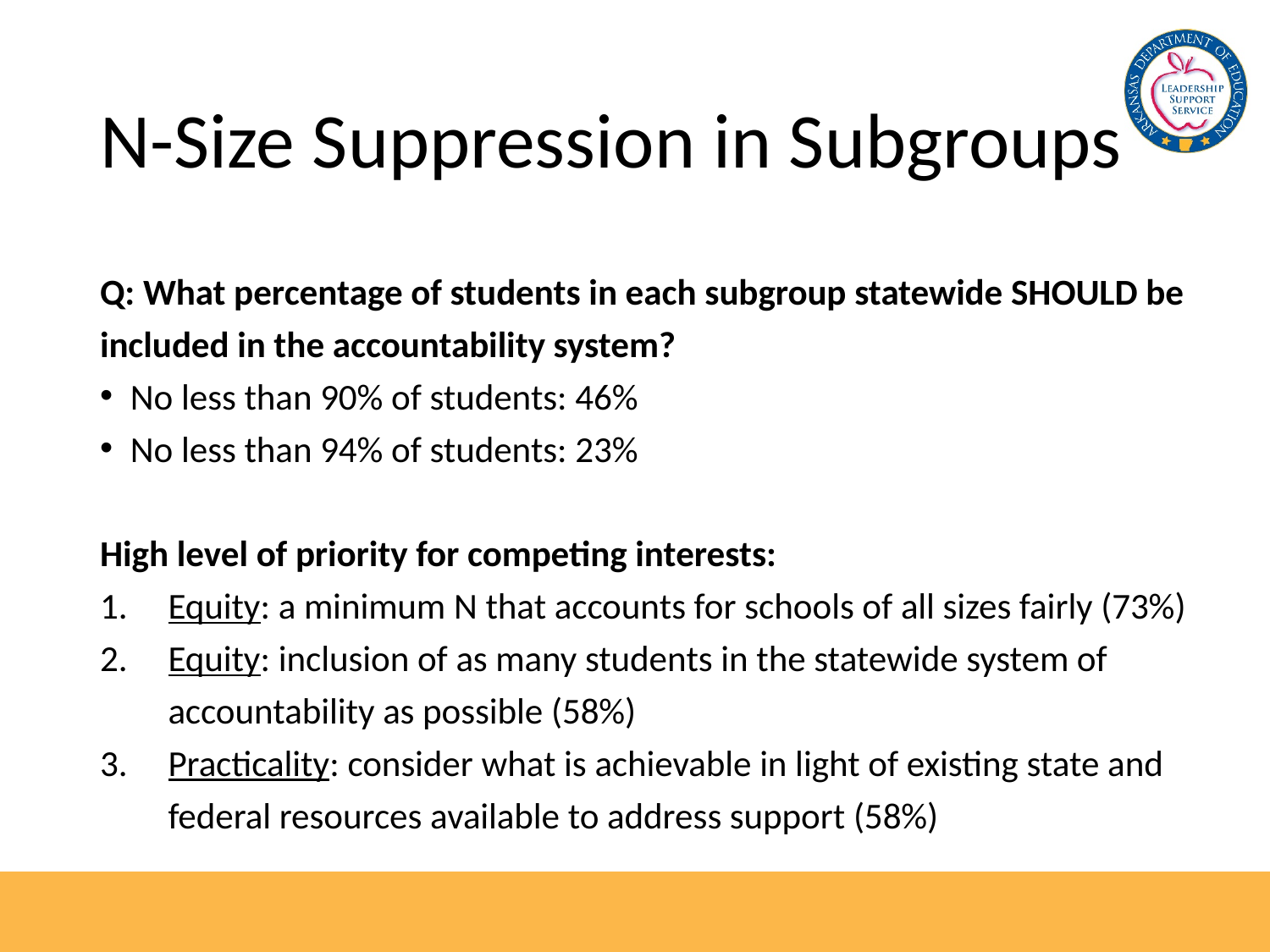

# N-Size Suppression in Subgroups
Q: What percentage of students in each subgroup statewide SHOULD be included in the accountability system?
No less than 90% of students: 46%
No less than 94% of students: 23%

High level of priority for competing interests:
Equity: a minimum N that accounts for schools of all sizes fairly (73%)
Equity: inclusion of as many students in the statewide system of accountability as possible (58%)
Practicality: consider what is achievable in light of existing state and federal resources available to address support (58%)